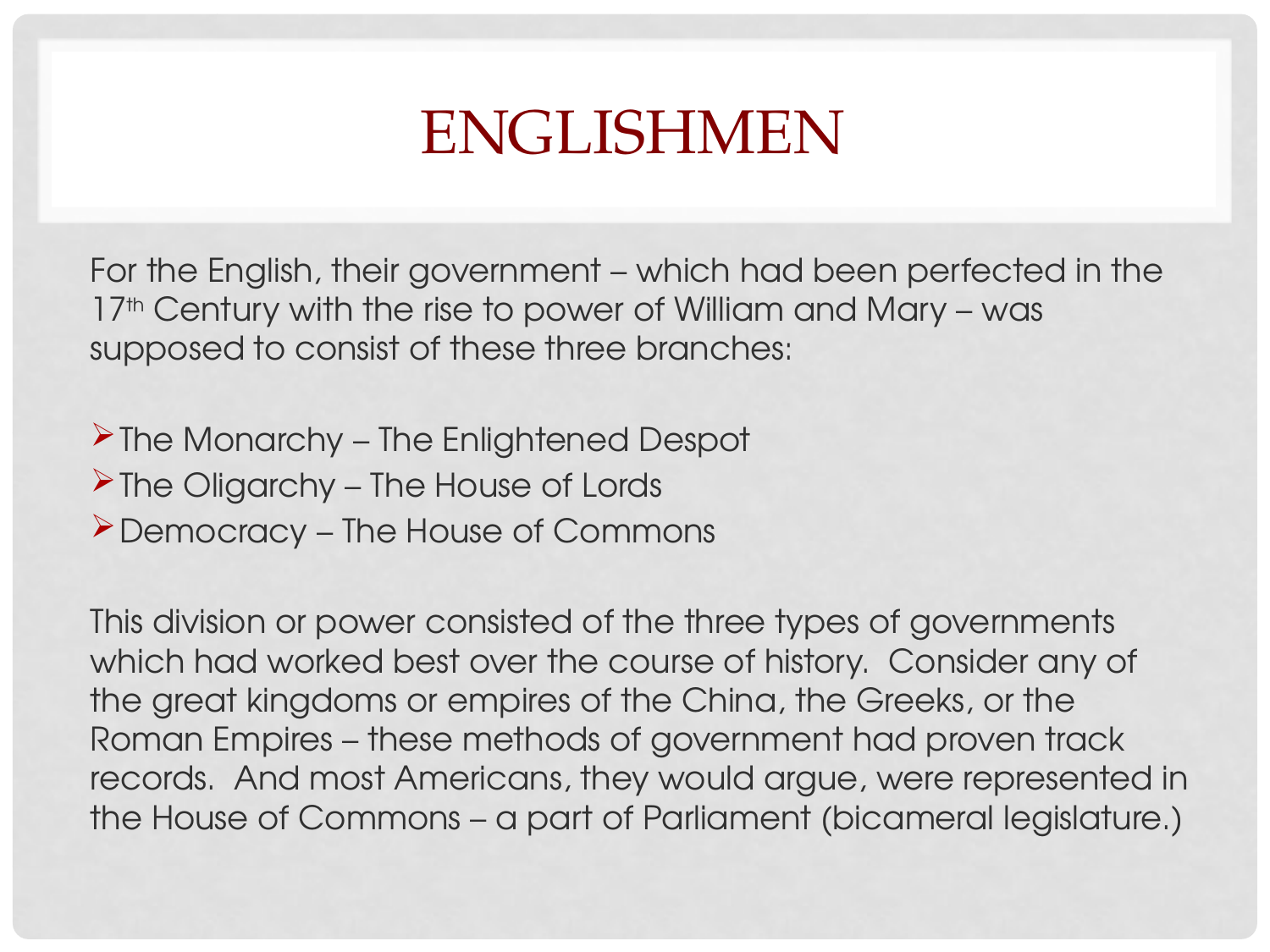

# Englishmen
For the English, their government – which had been perfected in the 17th Century with the rise to power of William and Mary – was supposed to consist of these three branches:

The Monarchy – The Enlightened Despot
The Oligarchy – The House of Lords
Democracy – The House of Commons

This division or power consisted of the three types of governments which had worked best over the course of history.  Consider any of the great kingdoms or empires of the China, the Greeks, or the Roman Empires – these methods of government had proven track records.  And most Americans, they would argue, were represented in the House of Commons – a part of Parliament (bicameral legislature.)